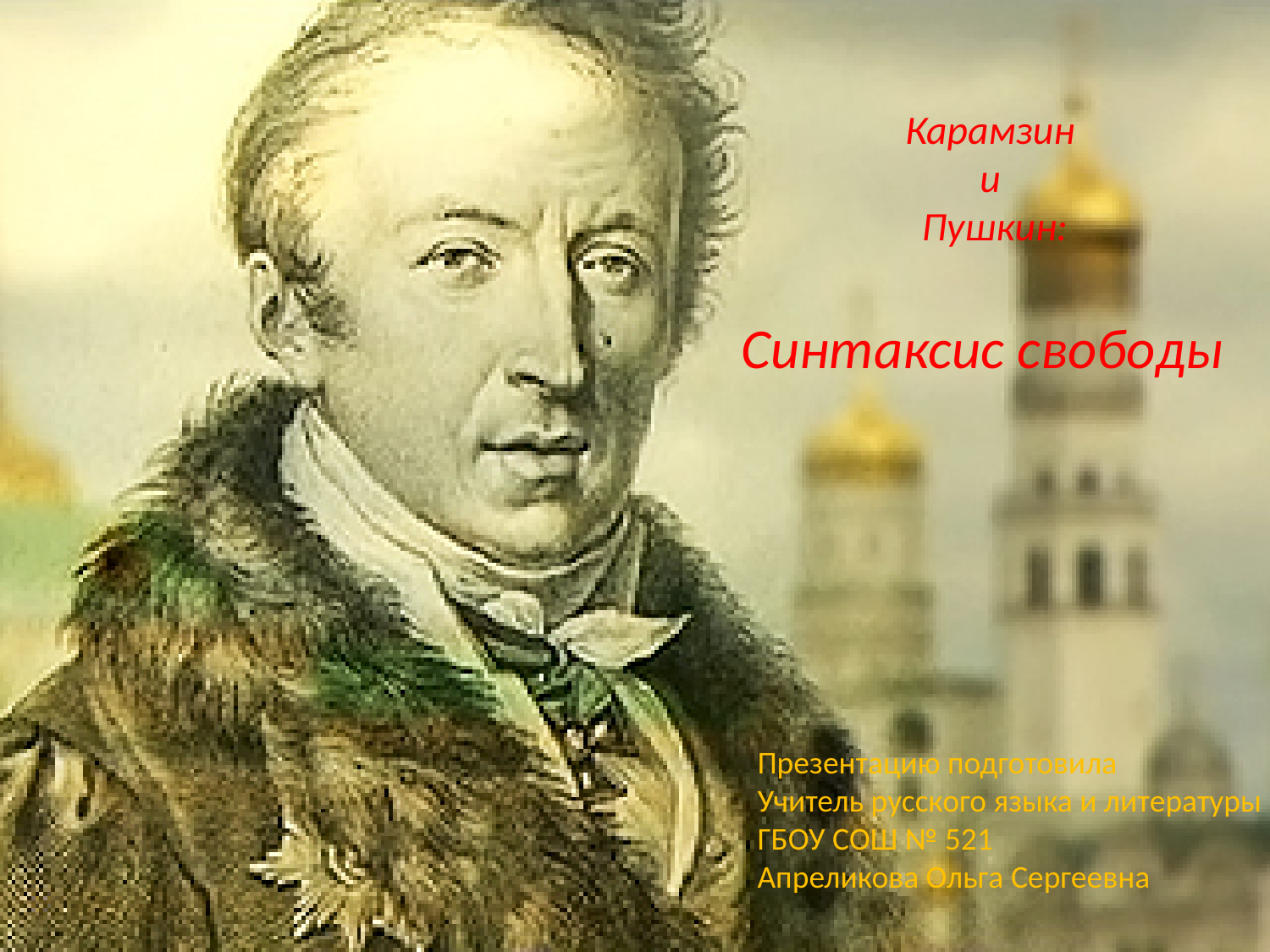

# Карамзин и Пушкин:
Синтаксис свободы
Презентацию подготовила
Учитель русского языка и литературы
ГБОУ СОШ № 521
Апреликова Ольга Сергеевна